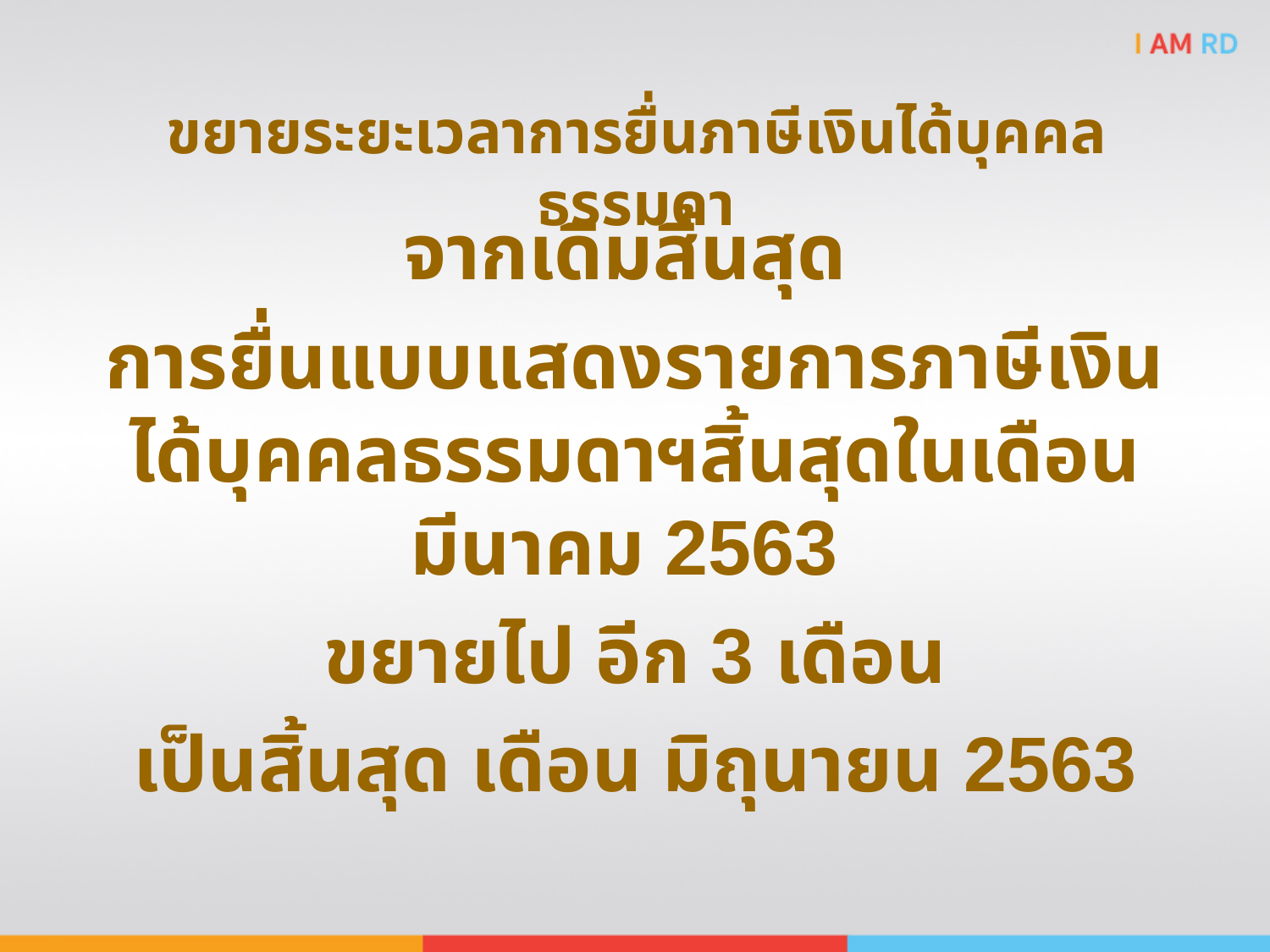

# ขยายระยะเวลาการยื่นภาษีเงินได้บุคคลธรรมดา
จากเดิมสิ้นสุด
การยื่นแบบแสดงรายการภาษีเงินได้บุคคลธรรมดาฯสิ้นสุดในเดือน มีนาคม 2563
ขยายไป อีก 3 เดือน
เป็นสิ้นสุด เดือน มิถุนายน 2563